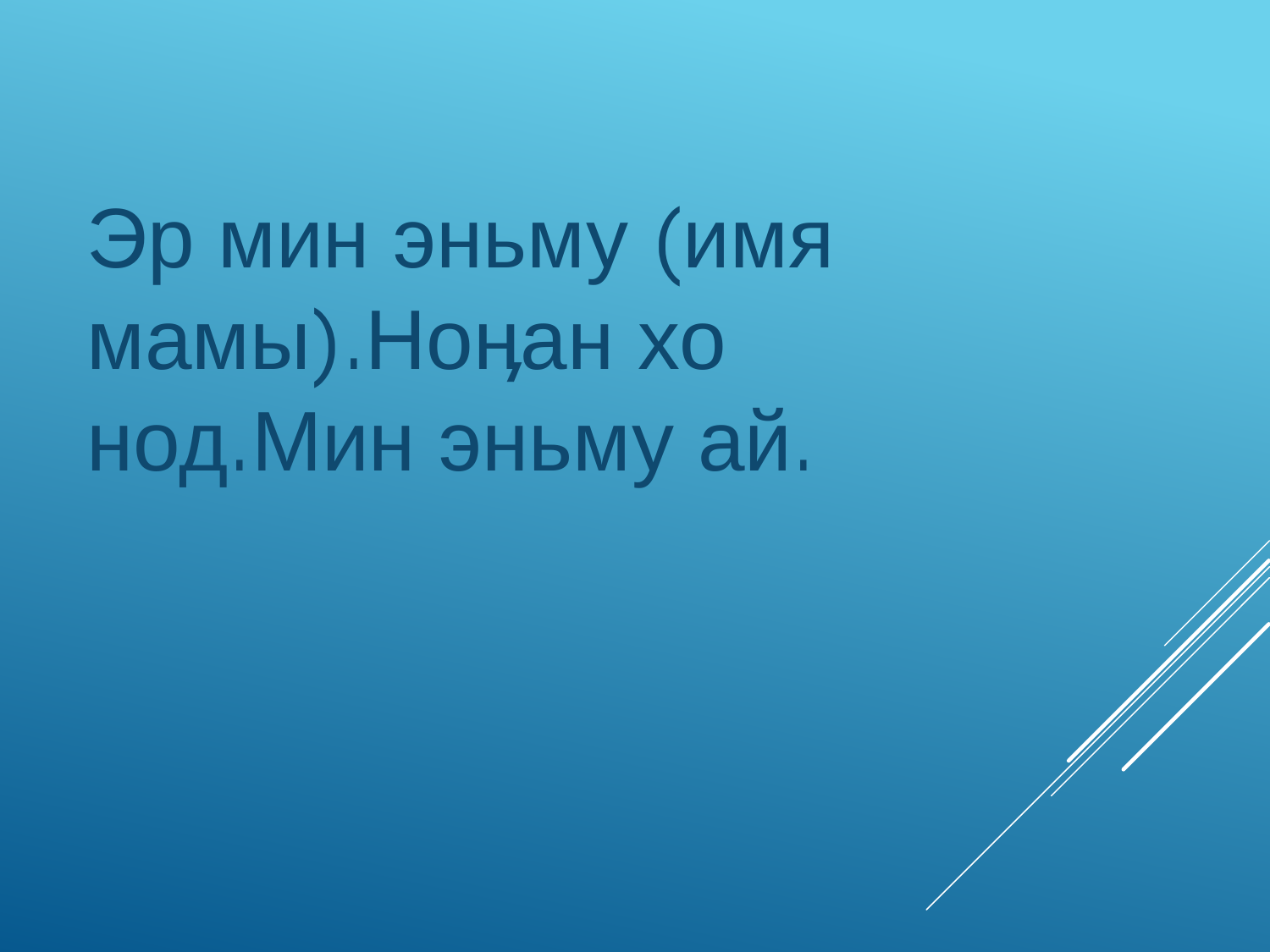

Эр мин эньму (имя мамы).Ноӊан хо нод.Мин эньму ай.